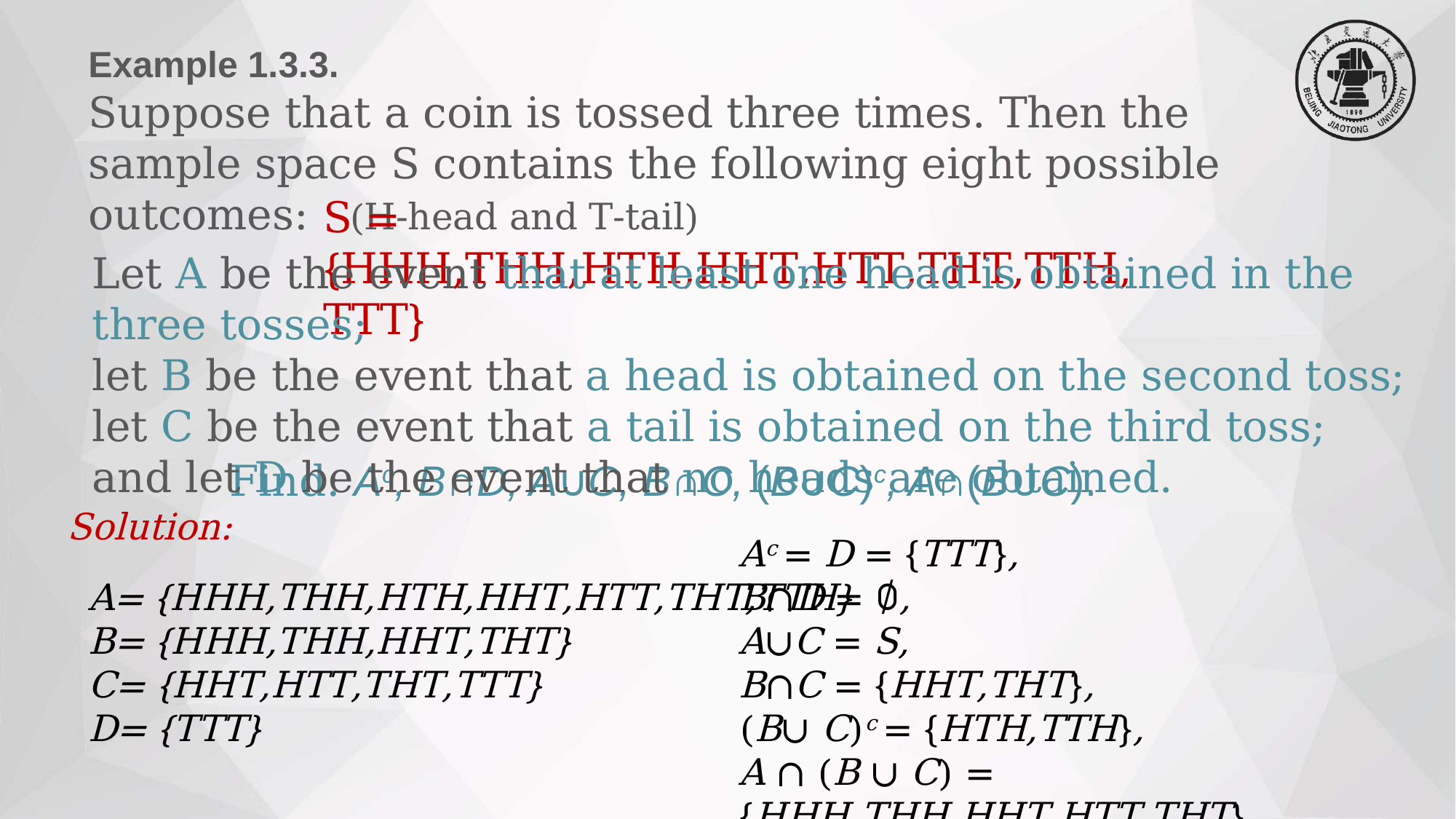

Example 1.3.3.
Suppose that a coin is tossed three times. Then the sample space S contains the following eight possible outcomes:   (H-head and T-tail)
S = {HHH,THH,HTH,HHT,HTT,THT,TTH,TTT}
Let A be the event that at least one head is obtained in the three tosses;
let B be the event that a head is obtained on the second toss;
let C be the event that a tail is obtained on the third toss;
and let D be the event that no heads are obtained.
Find: Ac, B∩D, A∪C, B∩C, (B∪C)c, A∩(B∪C).
Solution:
Ac = D = {TTT},
B∩D = ∅,
A∪C = S,
B∩C = {HHT,THT},
(B∪ C)c = {HTH,TTH},
A ∩ (B ∪ C) = {HHH,THH,HHT,HTT,THT}.
A= {HHH,THH,HTH,HHT,HTT,THT,TTH}
B= {HHH,THH,HHT,THT}
C= {HHT,HTT,THT,TTT}
D= {TTT}